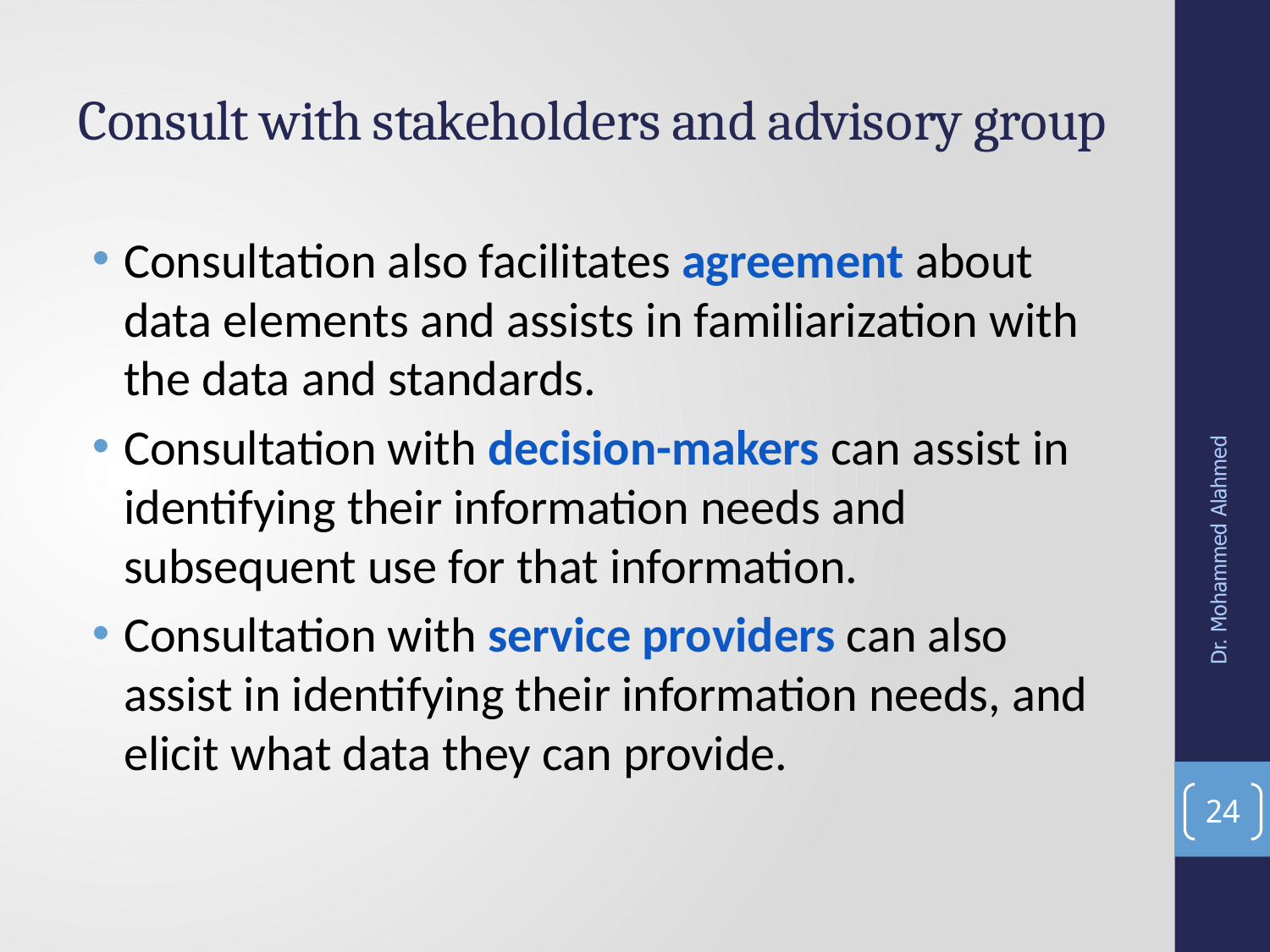

# Consult with stakeholders and advisory group
Consultation also facilitates agreement about data elements and assists in familiarization with the data and standards.
Consultation with decision-makers can assist in identifying their information needs and subsequent use for that information.
Consultation with service providers can also assist in identifying their information needs, and elicit what data they can provide.

Dr. Mohammed Alahmed
24